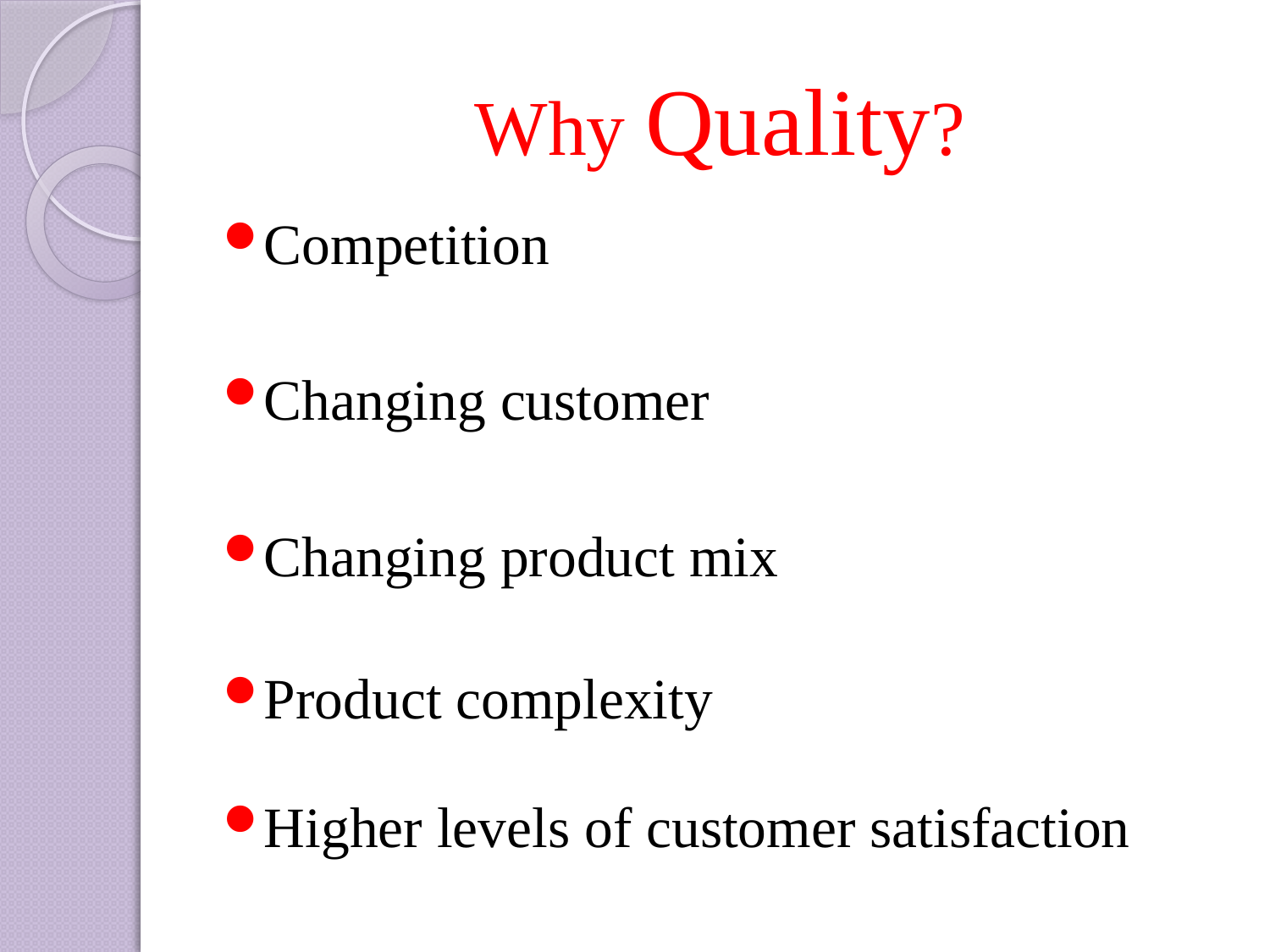

# Why Quality?
Competition

Changing customer

Changing product mix

Product complexity

Higher levels of customer satisfaction